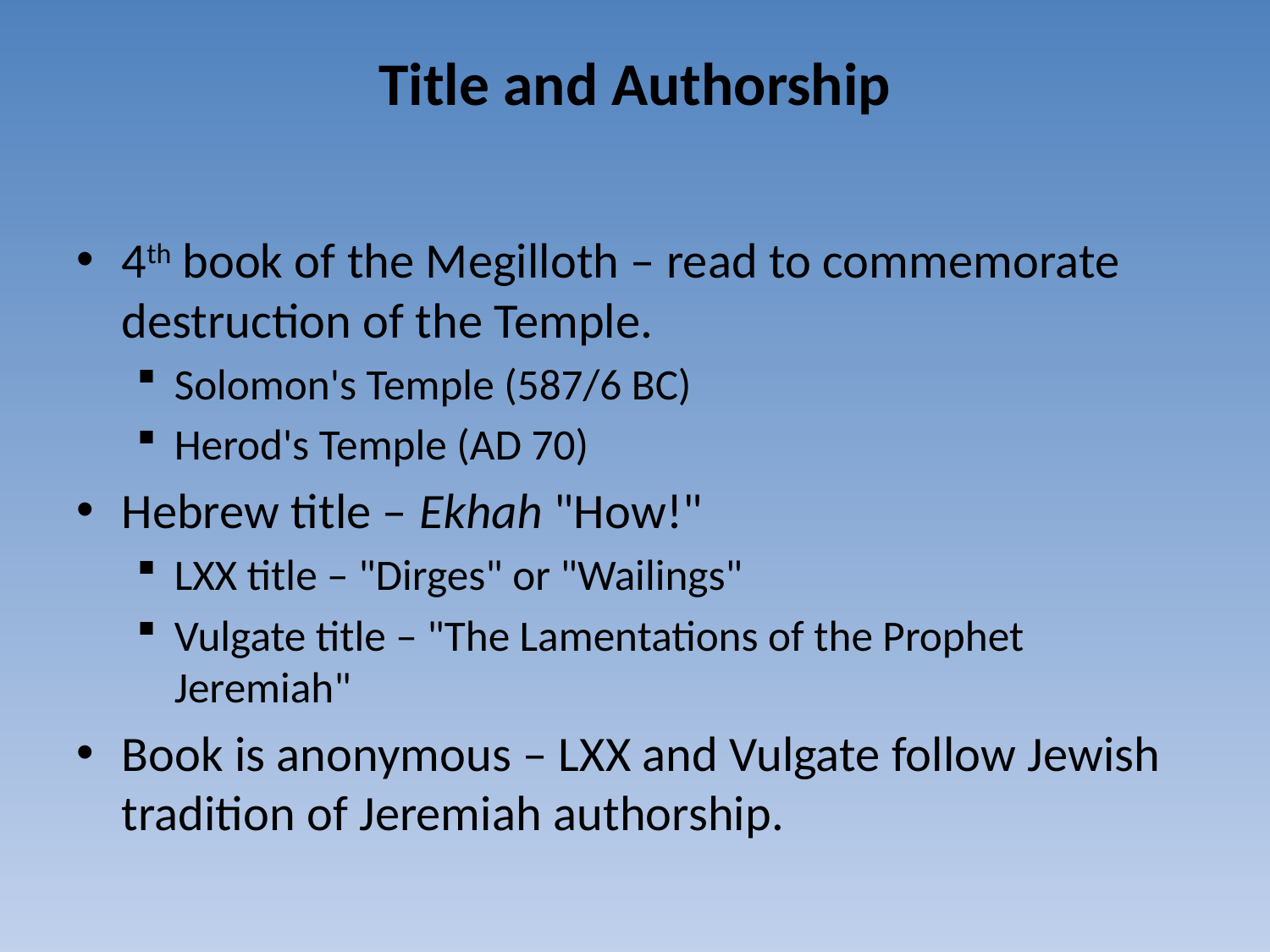

# Title and Authorship
4th book of the Megilloth – read to commemorate destruction of the Temple.
Solomon's Temple (587/6 BC)
Herod's Temple (AD 70)
Hebrew title – Ekhah "How!"
LXX title – "Dirges" or "Wailings"
Vulgate title – "The Lamentations of the Prophet Jeremiah"
Book is anonymous – LXX and Vulgate follow Jewish tradition of Jeremiah authorship.